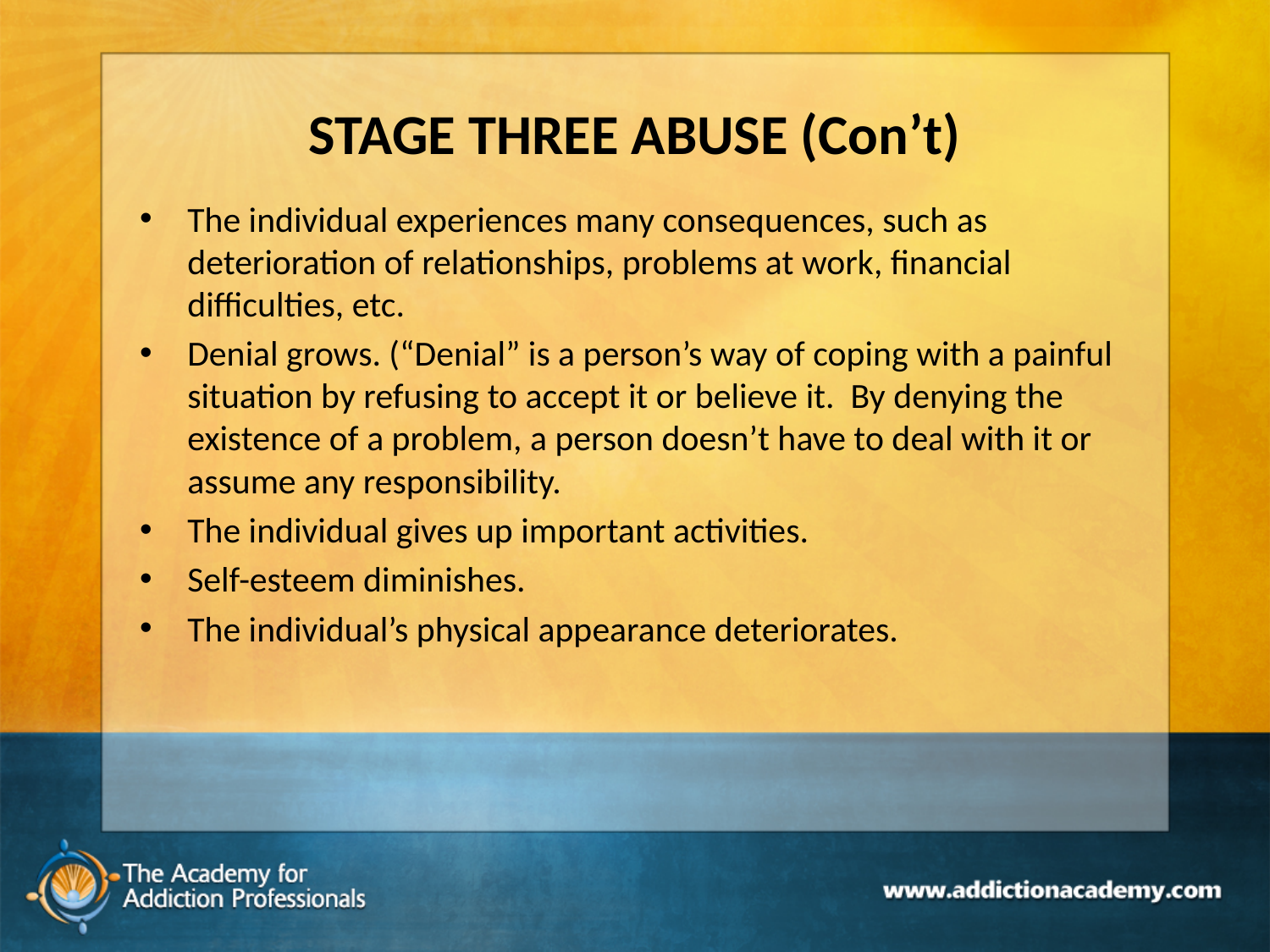

# STAGE THREE ABUSE (Con’t)
The individual experiences many consequences, such as deterioration of relationships, problems at work, financial difficulties, etc.
Denial grows. (“Denial” is a person’s way of coping with a painful situation by refusing to accept it or believe it.  By denying the existence of a problem, a person doesn’t have to deal with it or assume any responsibility.
The individual gives up important activities.
Self-esteem diminishes.
The individual’s physical appearance deteriorates.